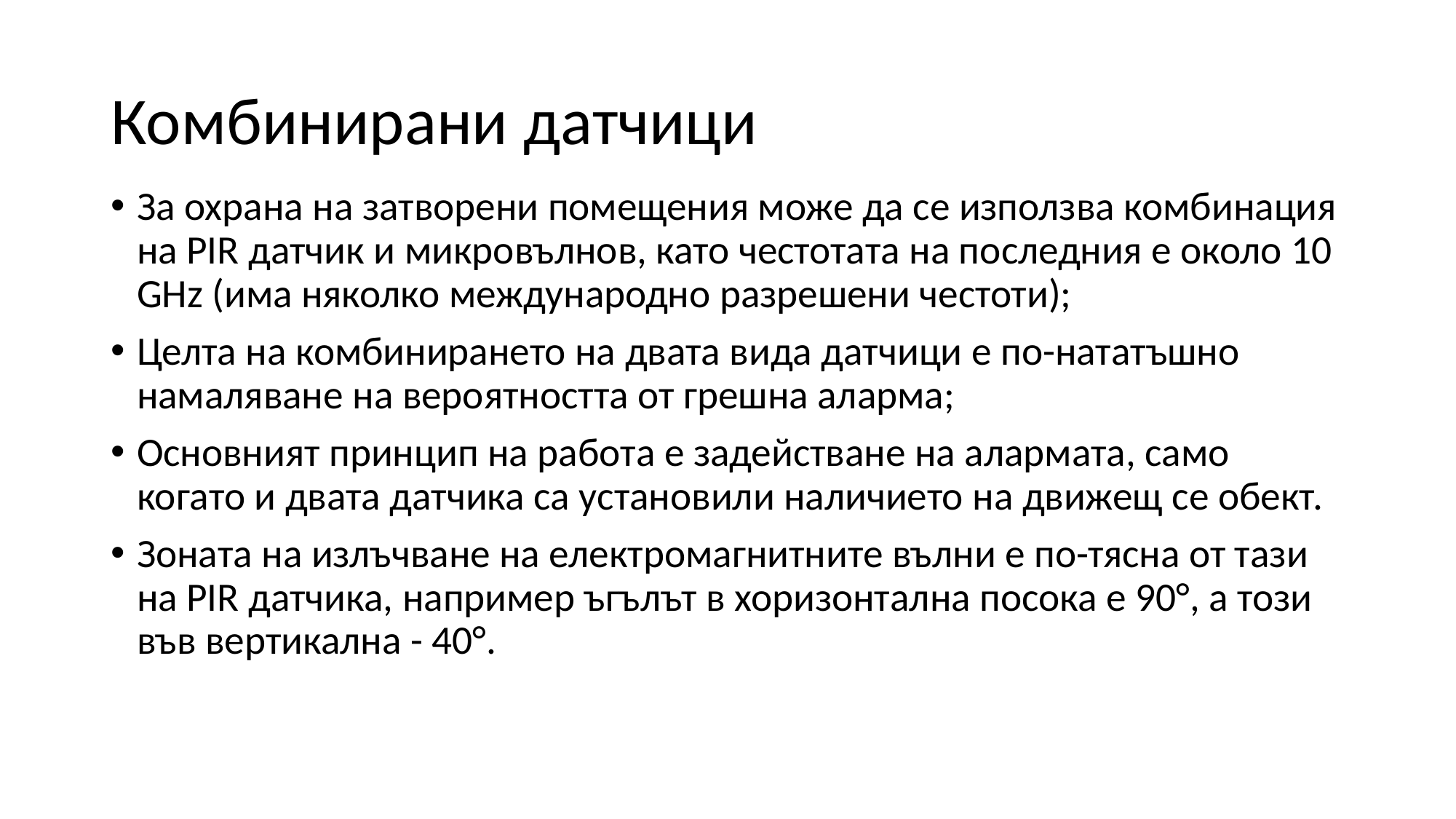

# Комбинирани датчици
За охрана на затворени помещения може да се използва комбинация на PIR датчик и микровълнов, като честотата на последния е около 10 GHz (има няколко международно разрешени честоти);
Целта на комбинирането на двата вида датчици е по-нататъшно намаляване на вероятността от грешна аларма;
Основният принцип на работа е задействане на алармата, само когато и двата датчика са установили наличието на движещ се обект.
Зоната на излъчване на електромагнитните вълни е по-тясна от тази на PIR датчика, например ъгълът в хоризонтална посока е 90°, а този във вертикална - 40°.